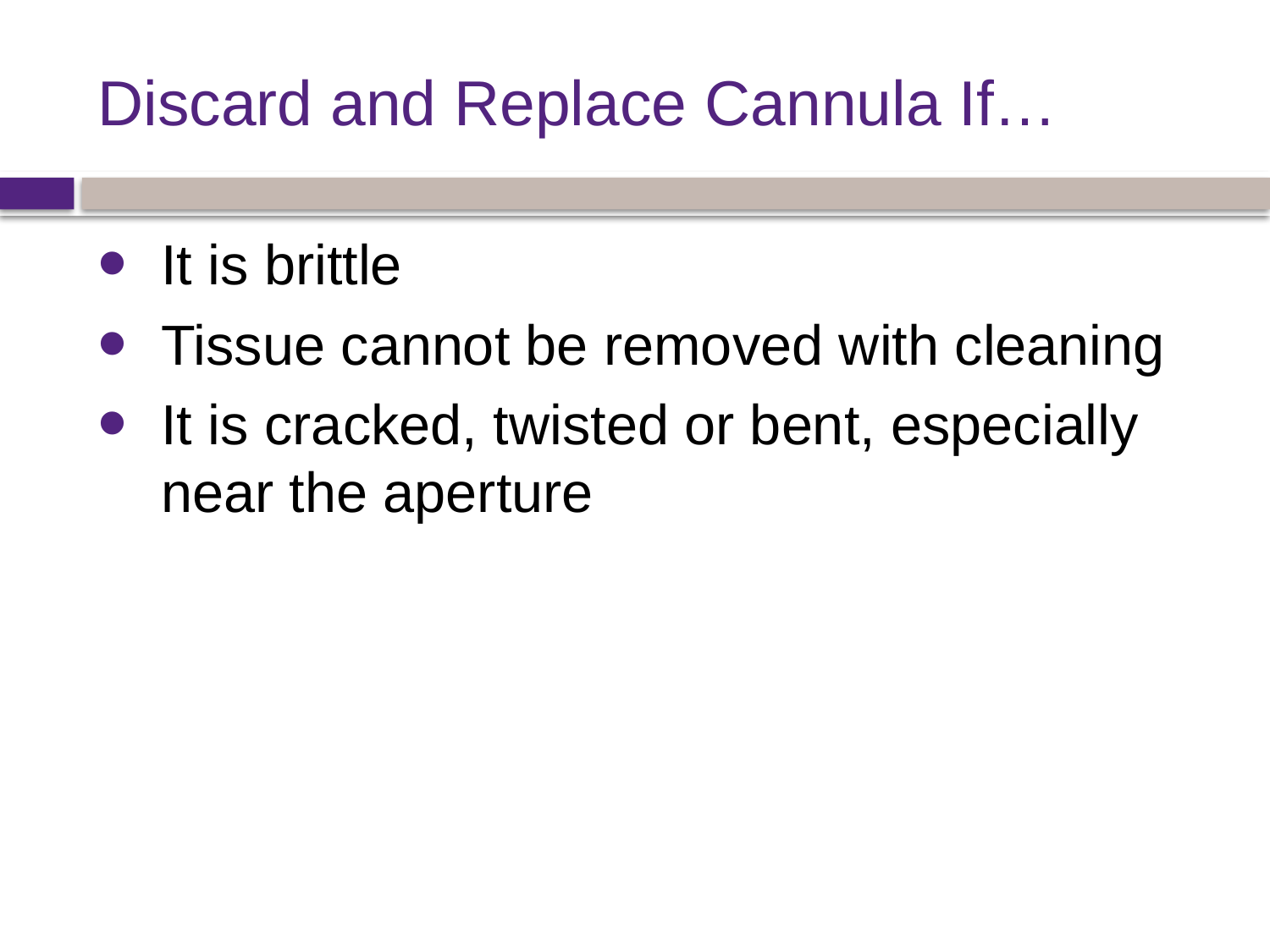

# Discard and Replace Cannula If…
It is brittle
Tissue cannot be removed with cleaning
It is cracked, twisted or bent, especially near the aperture